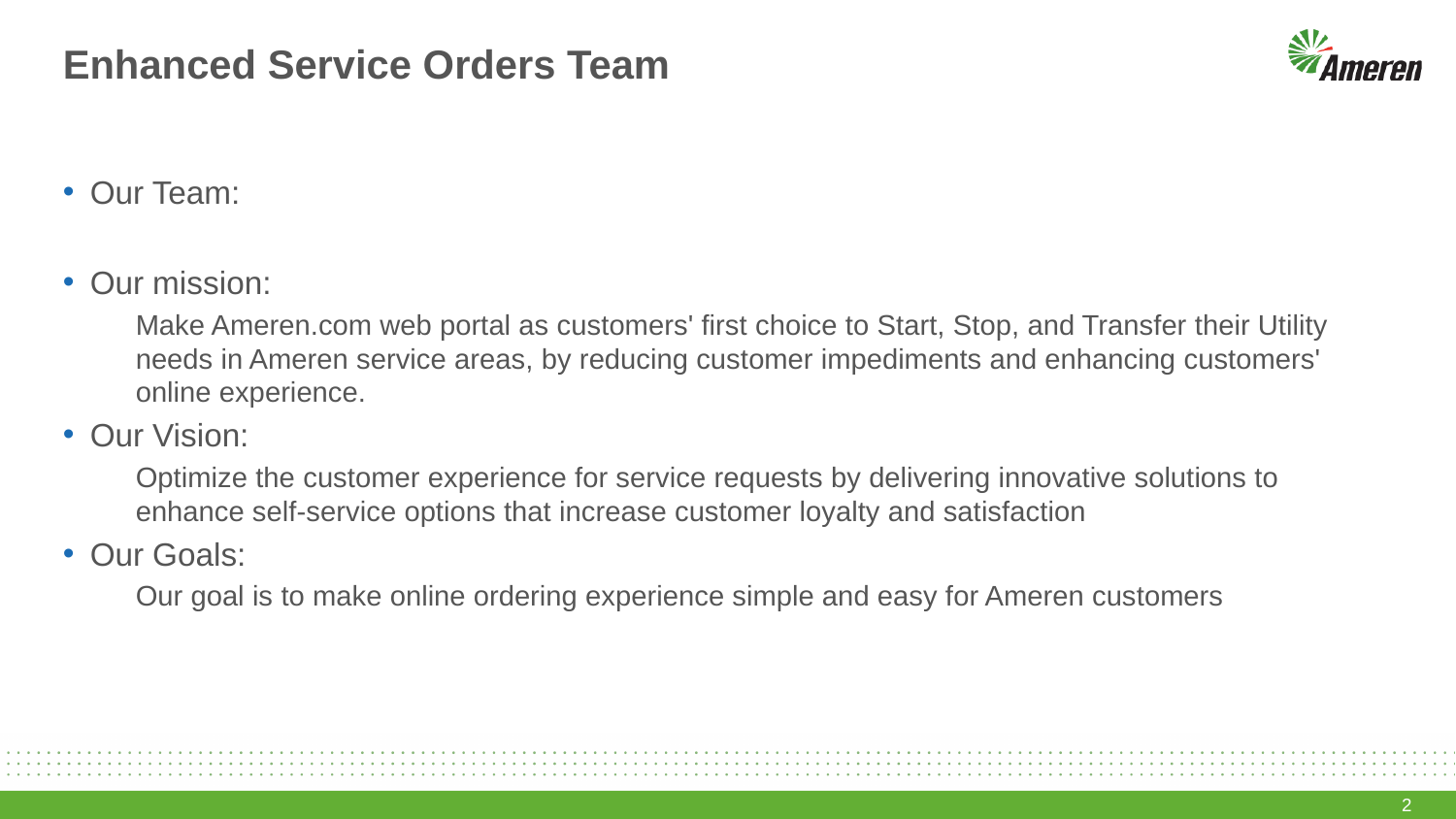

# Enhanced Service Orders Team
Our Team:

Our mission:
Make Ameren.com web portal as customers' first choice to Start, Stop, and Transfer their Utility needs in Ameren service areas, by reducing customer impediments and enhancing customers' online experience.
Our Vision:
Optimize the customer experience for service requests by delivering innovative solutions to enhance self-service options that increase customer loyalty and satisfaction
Our Goals:
Our goal is to make online ordering experience simple and easy for Ameren customers